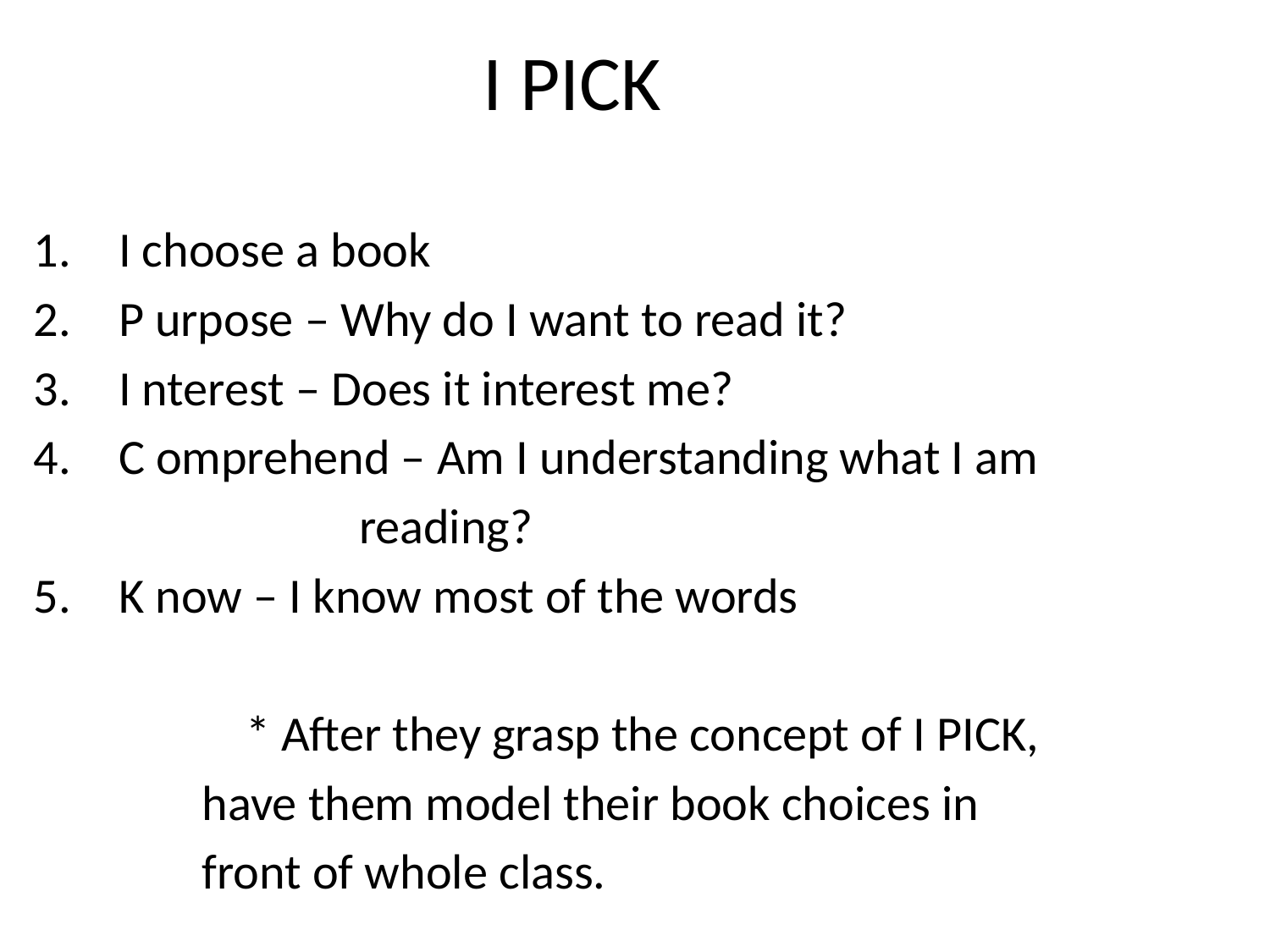

# I PICK
I choose a book
P urpose – Why do I want to read it?
I nterest – Does it interest me?
C omprehend – Am I understanding what I am
                             reading?
K now – I know most of the words

		* After they grasp the concept of I PICK,
               have them model their book choices in
               front of whole class.